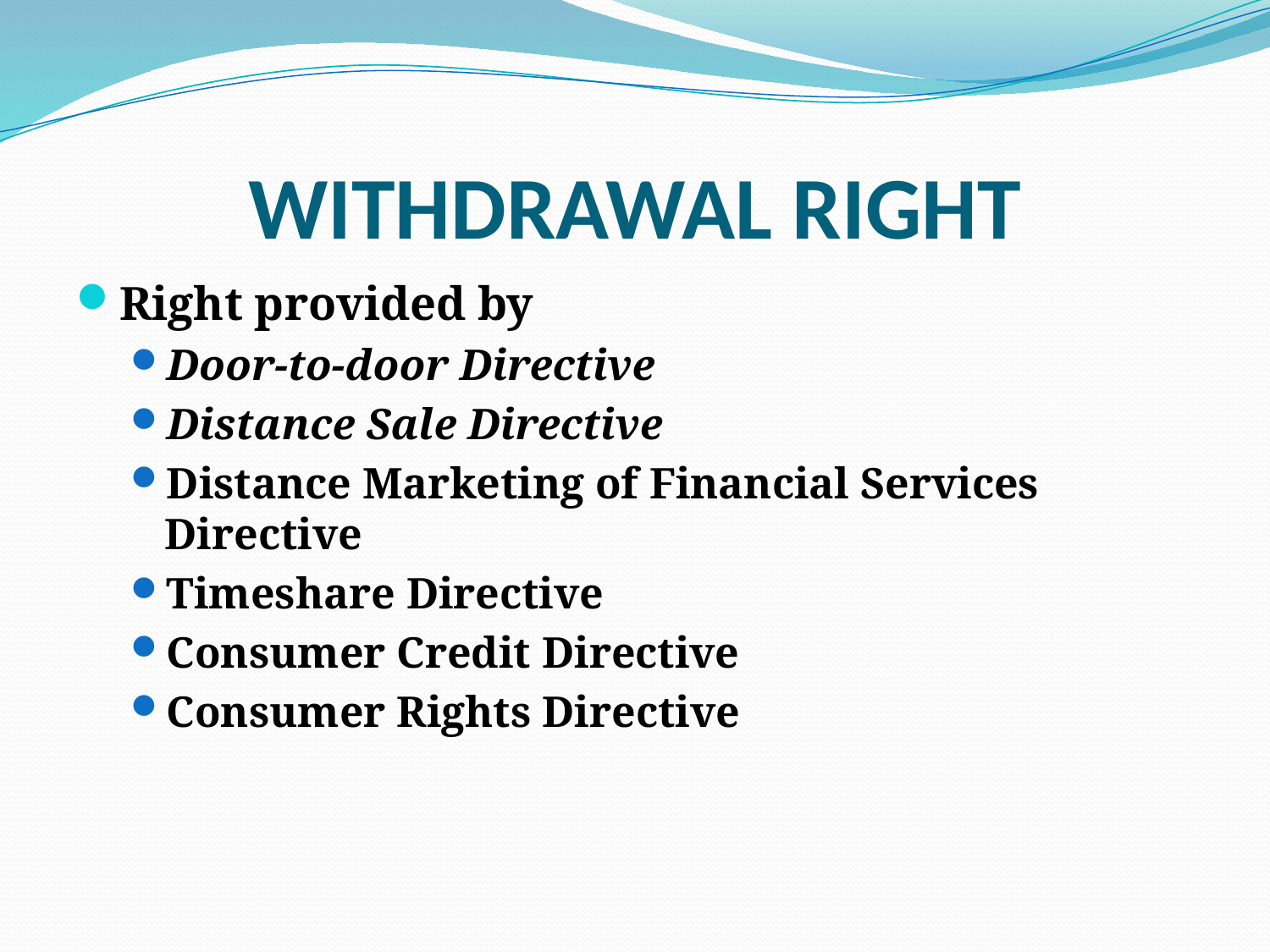

# WITHDRAWAL RIGHT
Right provided by
Door-to-door Directive
Distance Sale Directive
Distance Marketing of Financial Services Directive
Timeshare Directive
Consumer Credit Directive
Consumer Rights Directive